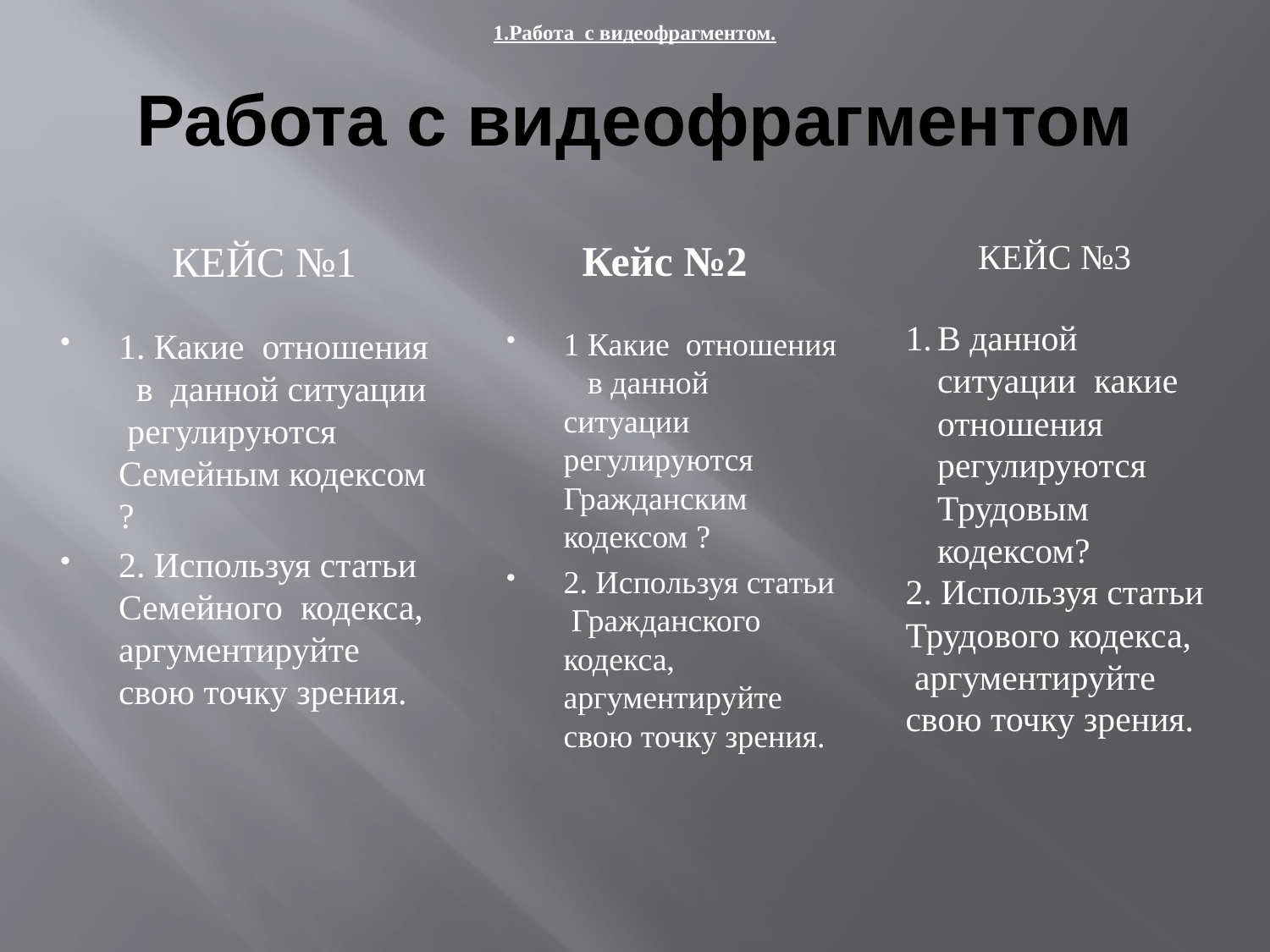

1.Работа  с видеофрагментом.
# Работа с видеофрагментом
Кейс №1

Кейс №2
Кейс №3

В данной ситуации  какие  отношения    регулируются Трудовым кодексом?
2. Используя статьи  Трудового кодекса,
 аргументируйте  свою точку зрения.
1. Какие  отношения   в  данной ситуации  регулируются Семейным кодексом ?
2. Используя статьи  Семейного  кодекса, аргументируйте  свою точку зрения.

1 Какие  отношения    в данной ситуации  регулируются Гражданским  кодексом ?
2. Используя статьи  Гражданского кодекса, аргументируйте  свою точку зрения.